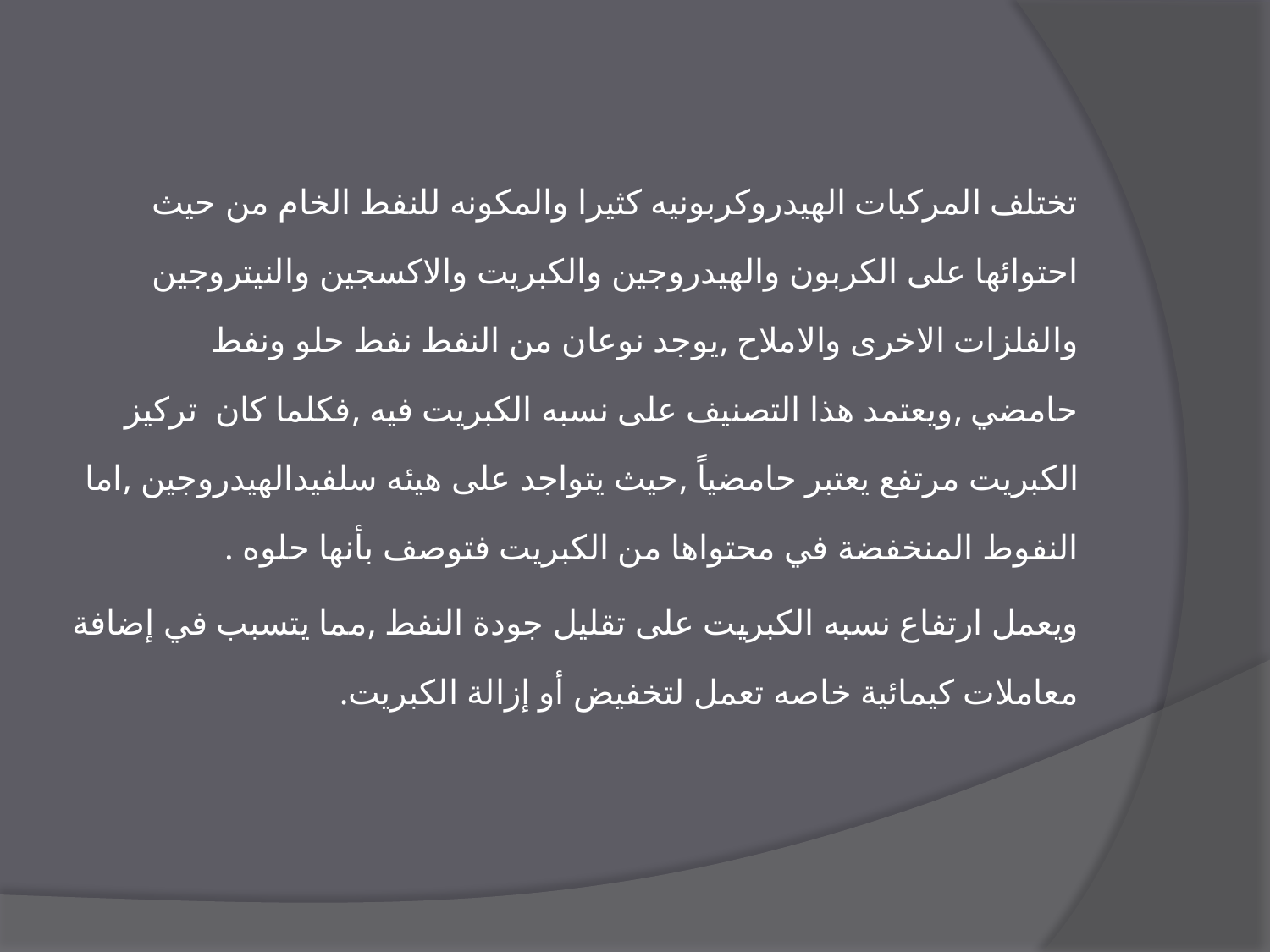

تختلف المركبات الهيدروكربونيه كثيرا والمكونه للنفط الخام من حيث احتوائها على الكربون والهيدروجين والكبريت والاكسجين والنيتروجين والفلزات الاخرى والاملاح ,يوجد نوعان من النفط نفط حلو ونفط حامضي ,ويعتمد هذا التصنيف على نسبه الكبريت فيه ,فكلما كان  تركيز الكبريت مرتفع يعتبر حامضياً ,حيث يتواجد على هيئه سلفيدالهيدروجين ,اما النفوط المنخفضة في محتواها من الكبريت فتوصف بأنها حلوه .
ويعمل ارتفاع نسبه الكبريت على تقليل جودة النفط ,مما يتسبب في إضافة معاملات كيمائية خاصه تعمل لتخفيض أو إزالة الكبريت.